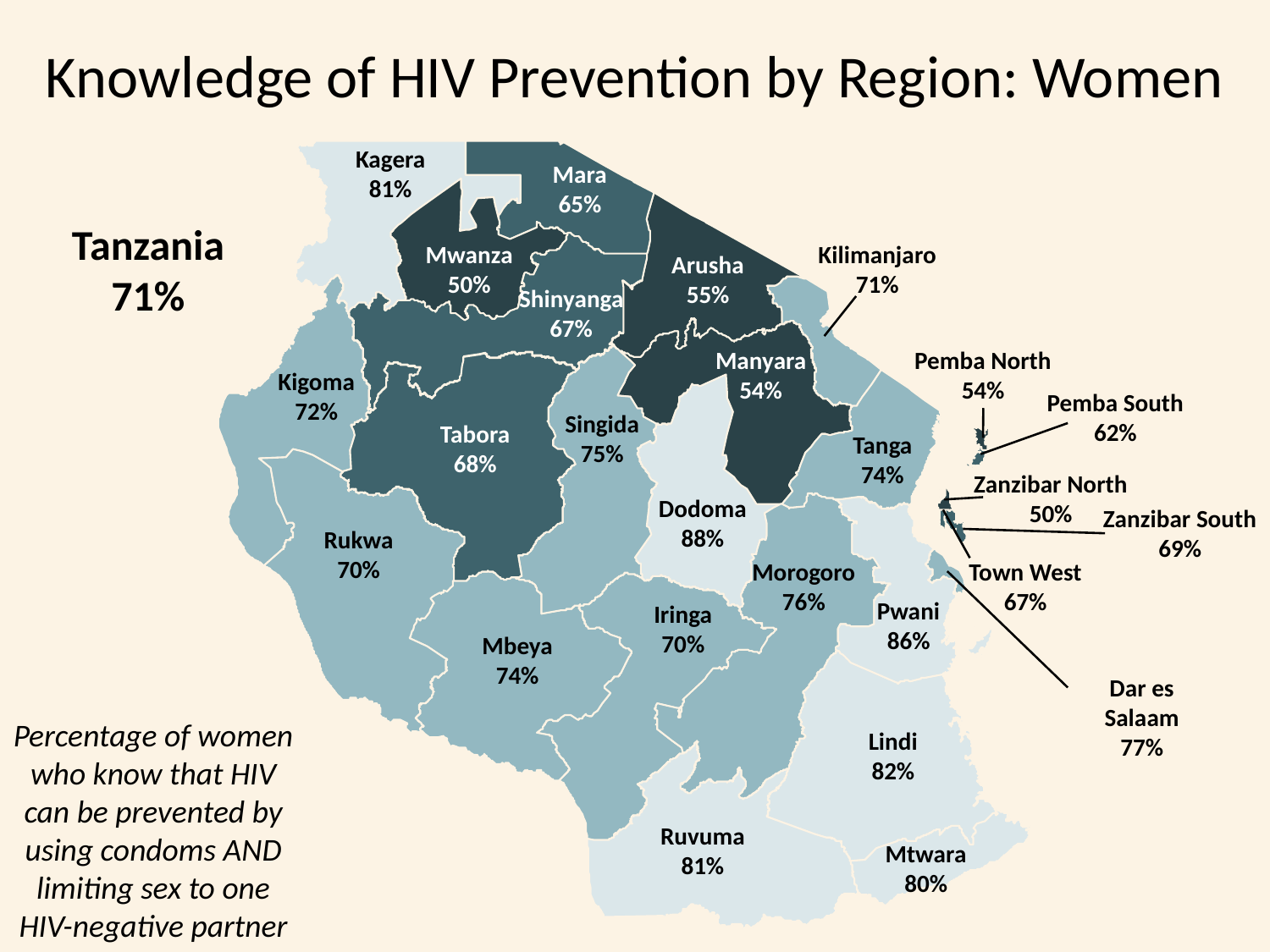

Knowledge of HIV Prevention by Region: Women
Kagera
81%

Mara
65%

Tanzania
71%

Mwanza
50%
Kilimanjaro
71%
Arusha
55%

Shinyanga
67%

Manyara
54%
Pemba North
54%

Kigoma
72%

Pemba South
62%
Singida
75%
Tabora
68%
Tanga
74%

Zanzibar North
50%
Dodoma
88%

Zanzibar South
69%

Rukwa
70%

Morogoro
76%
Town West
67%

Pwani
86%
Iringa
70%
Mbeya
74%

Dar es Salaam
77%
Percentage of women who know that HIV can be prevented by using condoms AND limiting sex to one HIV-negative partner
Lindi
82%

Ruvuma
81%
Mtwara
80%